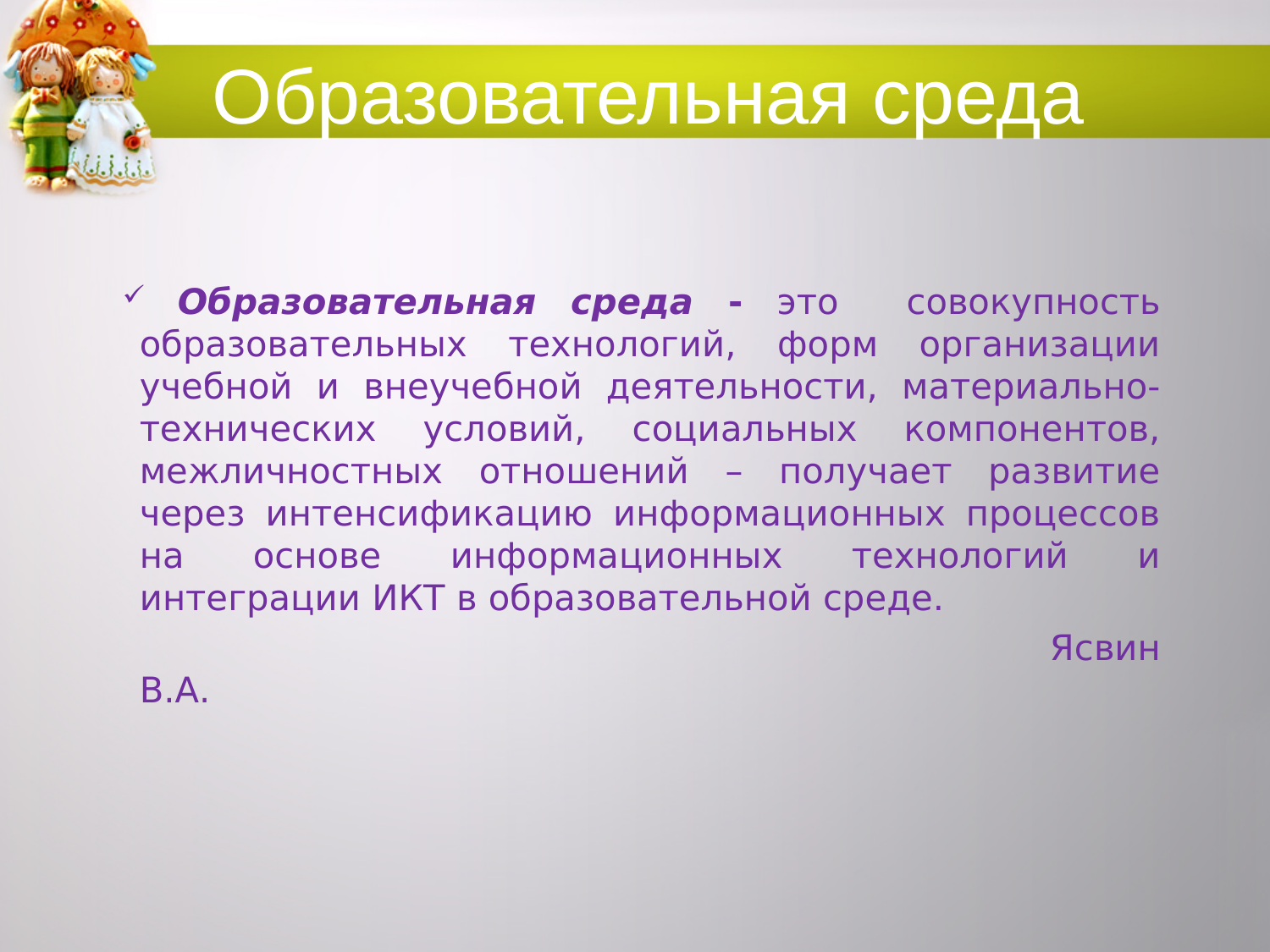

# Образовательная среда

 Образовательная среда - это  совокупность образовательных технологий, форм организации учебной и внеучебной деятельности, материально-технических условий, социальных компонентов, межличностных отношений – получает развитие через интенсификацию информационных процессов на основе информационных технологий и интеграции ИКТ в образовательной среде.
                                                                                  Ясвин В.А.